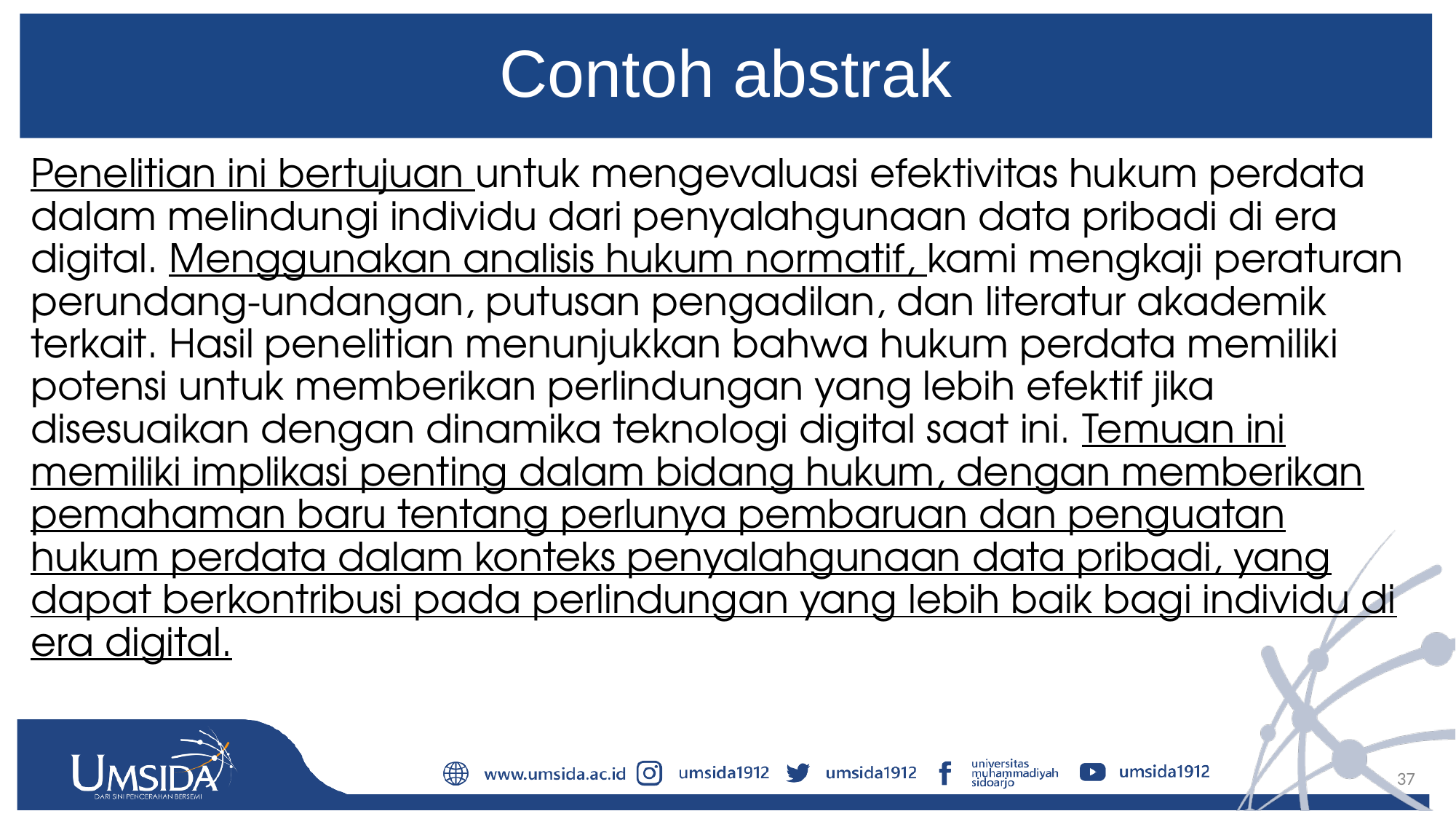

# Contoh abstrak
Penelitian ini bertujuan untuk mengevaluasi efektivitas hukum perdata dalam melindungi individu dari penyalahgunaan data pribadi di era digital. Menggunakan analisis hukum normatif, kami mengkaji peraturan perundang-undangan, putusan pengadilan, dan literatur akademik terkait. Hasil penelitian menunjukkan bahwa hukum perdata memiliki potensi untuk memberikan perlindungan yang lebih efektif jika disesuaikan dengan dinamika teknologi digital saat ini. Temuan ini memiliki implikasi penting dalam bidang hukum, dengan memberikan pemahaman baru tentang perlunya pembaruan dan penguatan hukum perdata dalam konteks penyalahgunaan data pribadi, yang dapat berkontribusi pada perlindungan yang lebih baik bagi individu di era digital.